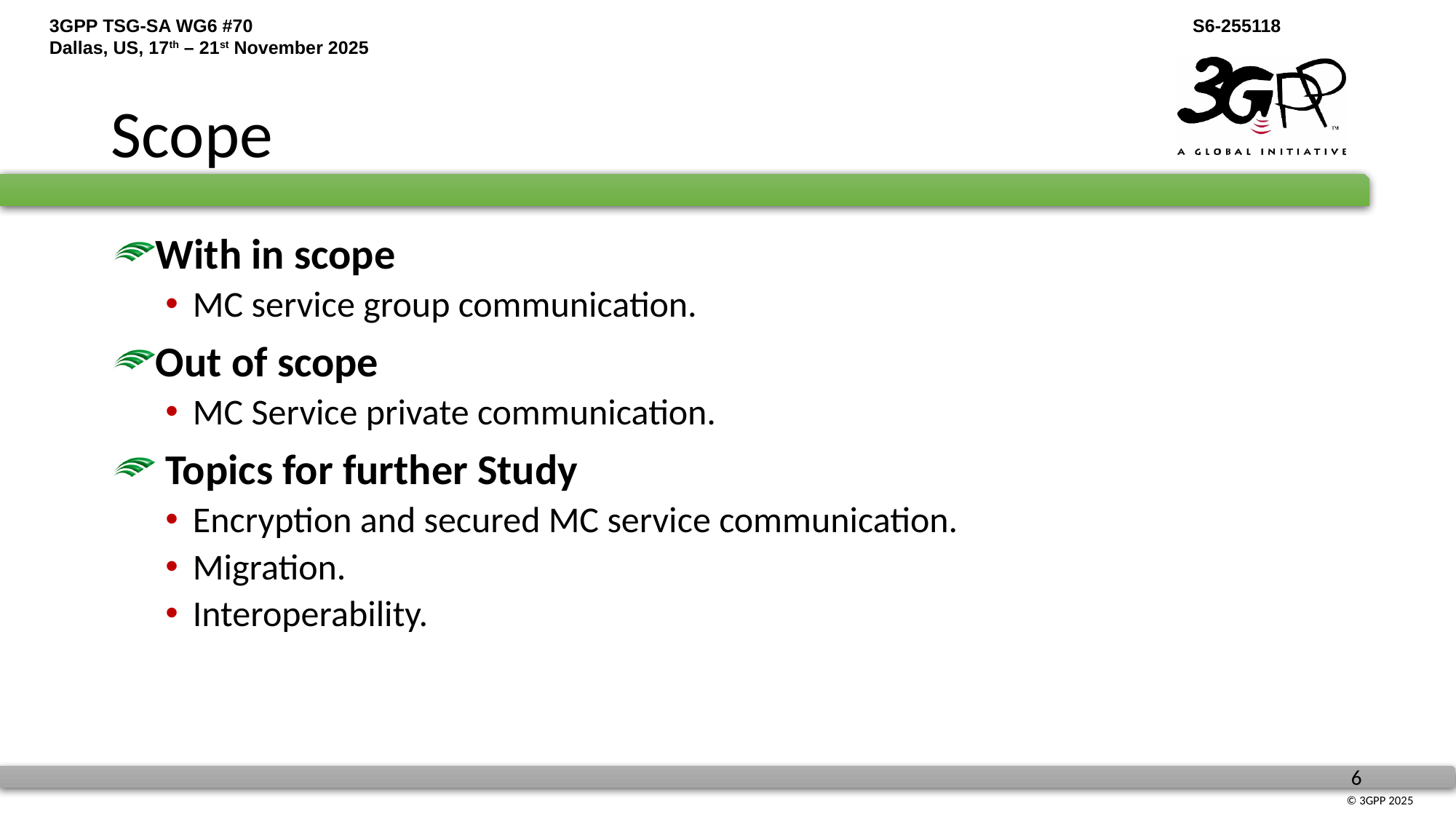

# Scope
With in scope
MC service group communication.
Out of scope
MC Service private communication.
 Topics for further Study
Encryption and secured MC service communication.
Migration.
Interoperability.